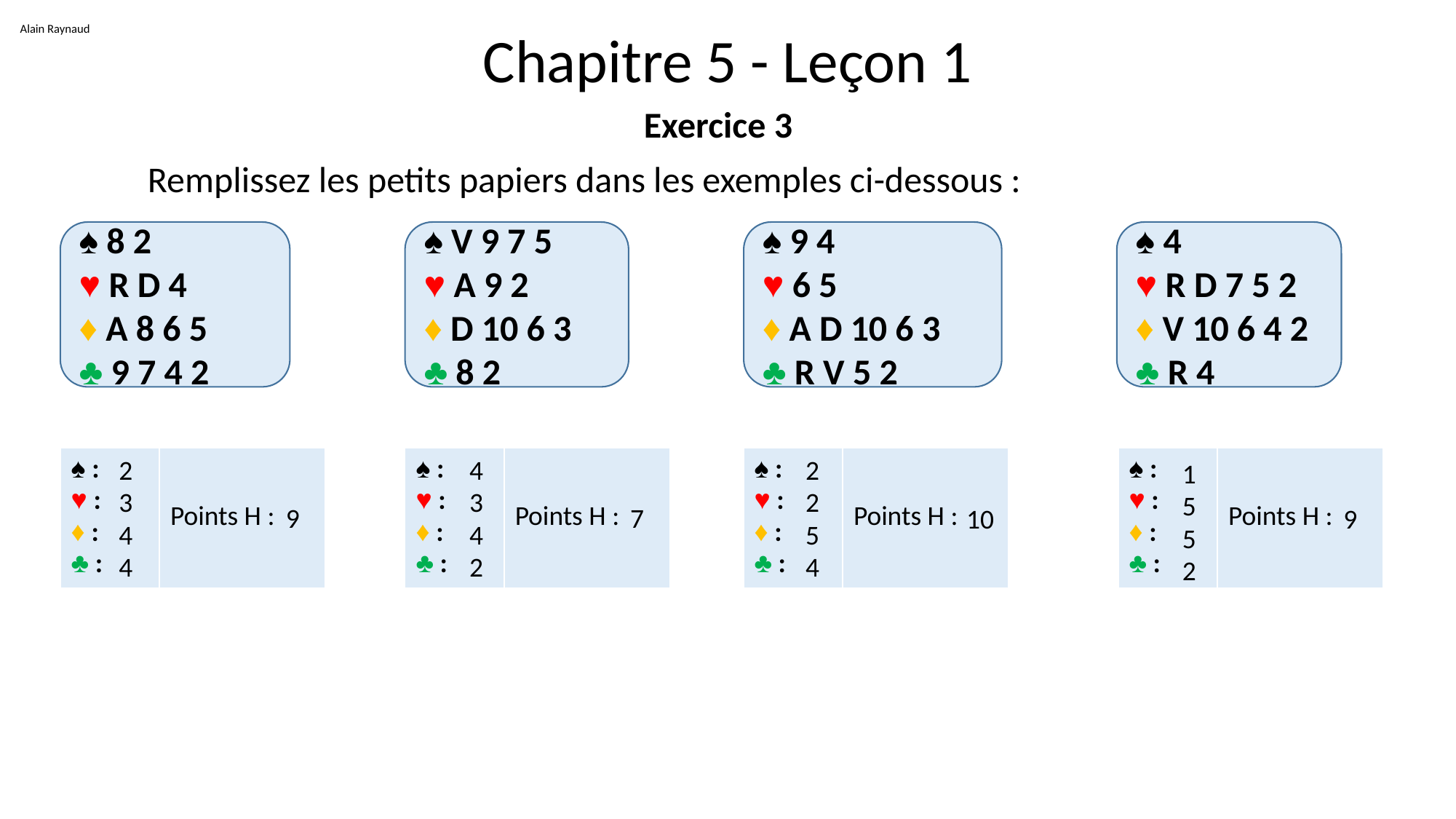

Alain Raynaud
# Chapitre 5 - Leçon 1
Exercice 3
	Remplissez les petits papiers dans les exemples ci-dessous :
♠ 8 2
♥ R D 4
♦ A 8 6 5
♣ 9 7 4 2
♠ V 9 7 5
♥ A 9 2
♦ D 10 6 3
♣ 8 2
♠ 9 4
♥ 6 5
♦ A D 10 6 3
♣ R V 5 2
♠ 4
♥ R D 7 5 2
♦ V 10 6 4 2
♣ R 4
| ♠ : ♥ : ♦ : ♣ : | Points H : |
| --- | --- |
2
| ♠ : ♥ : ♦ : ♣ : | Points H : |
| --- | --- |
4
2
| ♠ : ♥ : ♦ : ♣ : | Points H : |
| --- | --- |
| ♠ : ♥ : ♦ : ♣ : | Points H : |
| --- | --- |
1
3
3
2
5
9
7
10
9
4
4
5
5
4
2
4
2